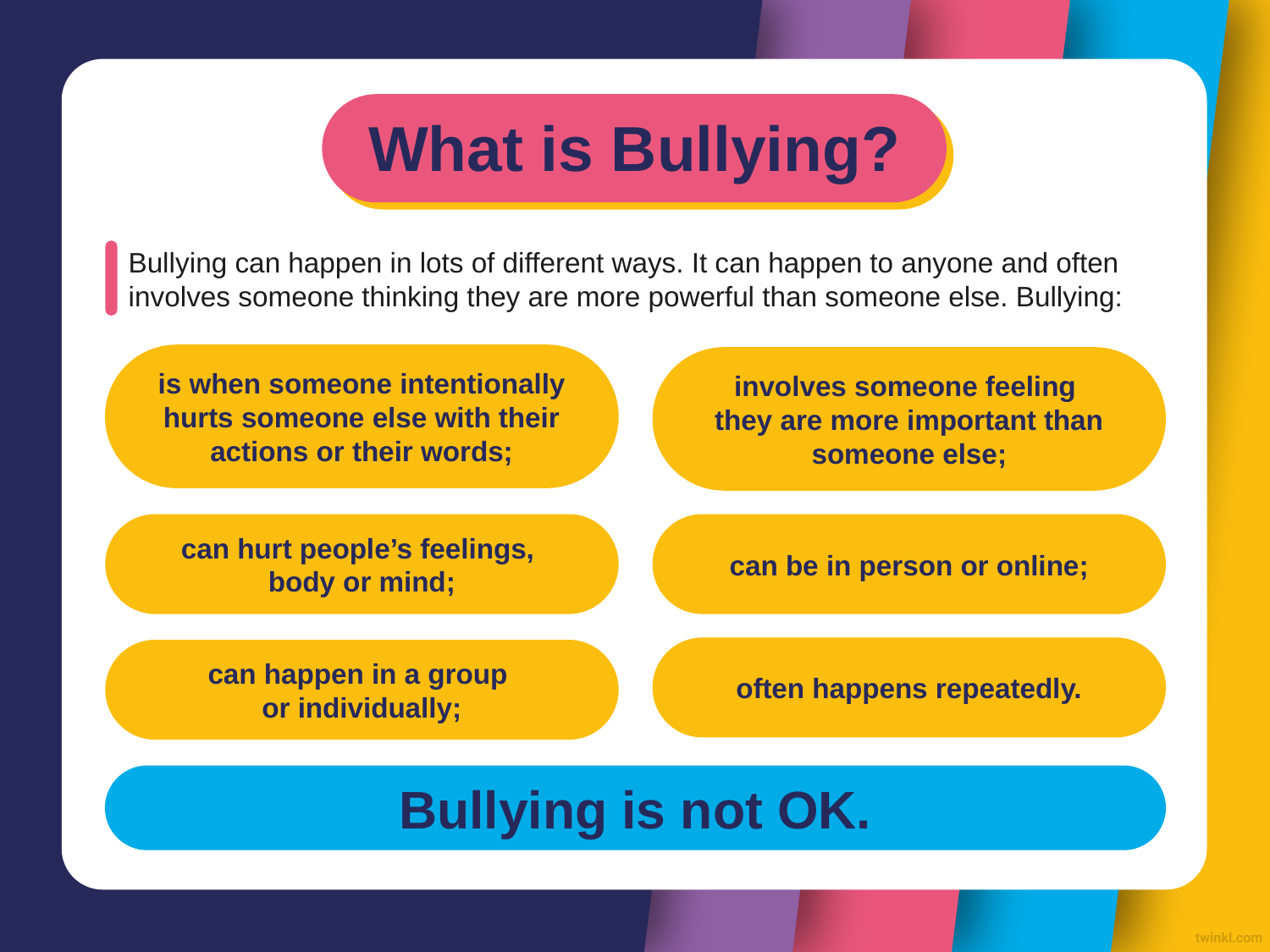

# What is Bullying?

Bullying can happen in lots of different ways. It can happen to anyone and often involves someone thinking they are more powerful than someone else. Bullying:
is when someone intentionally hurts someone else with their actions or their words;
involves someone feeling
they are more important than someone else;
can hurt people’s feelings,
body or mind;
can be in person or online;
often happens repeatedly.
can happen in a group
or individually;
Bullying is not OK.